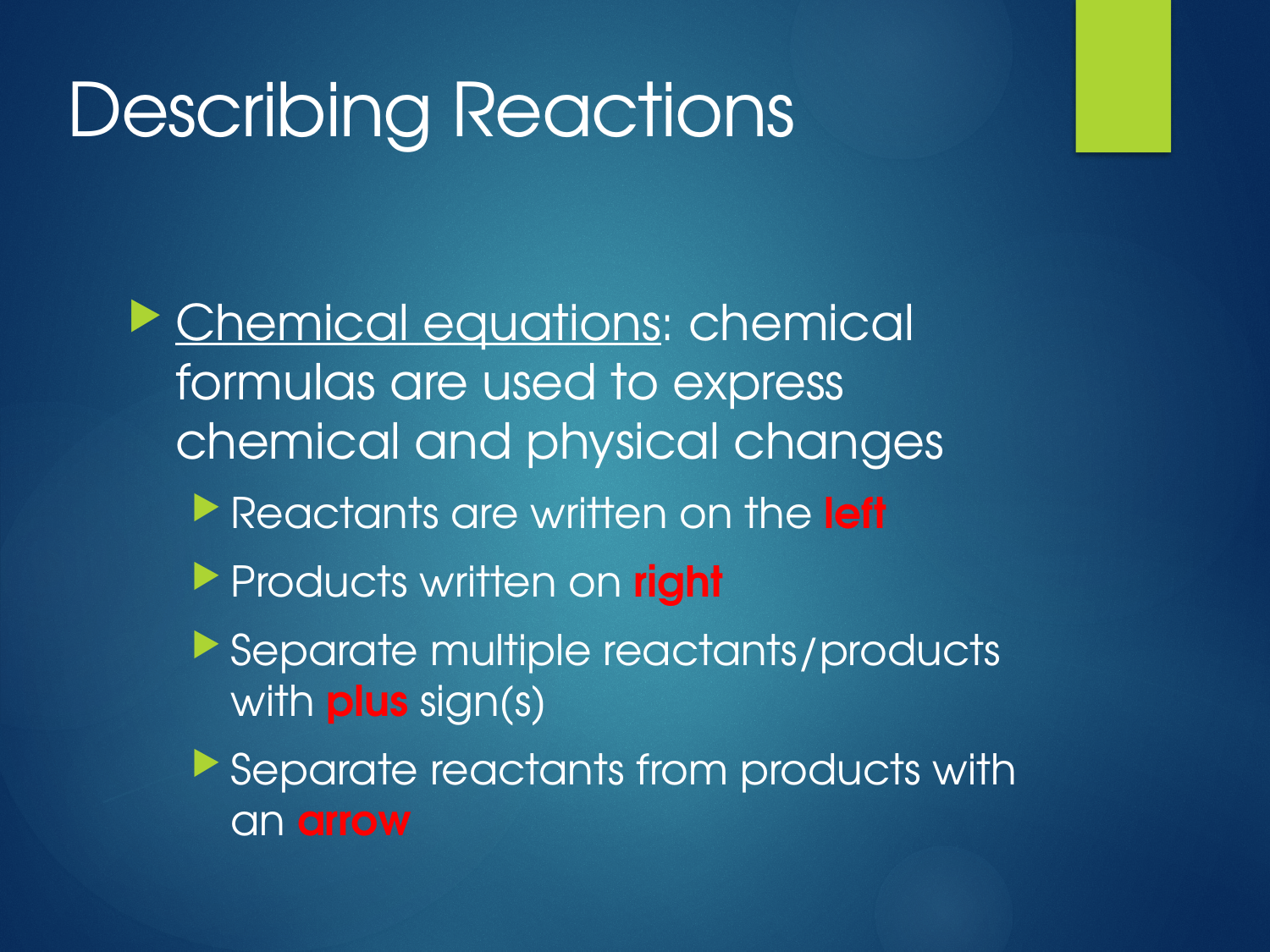

# Describing Reactions
Chemical equations: chemical formulas are used to express chemical and physical changes
Reactants are written on the left
Products written on right
Separate multiple reactants/products with plus sign(s)
Separate reactants from products with an arrow